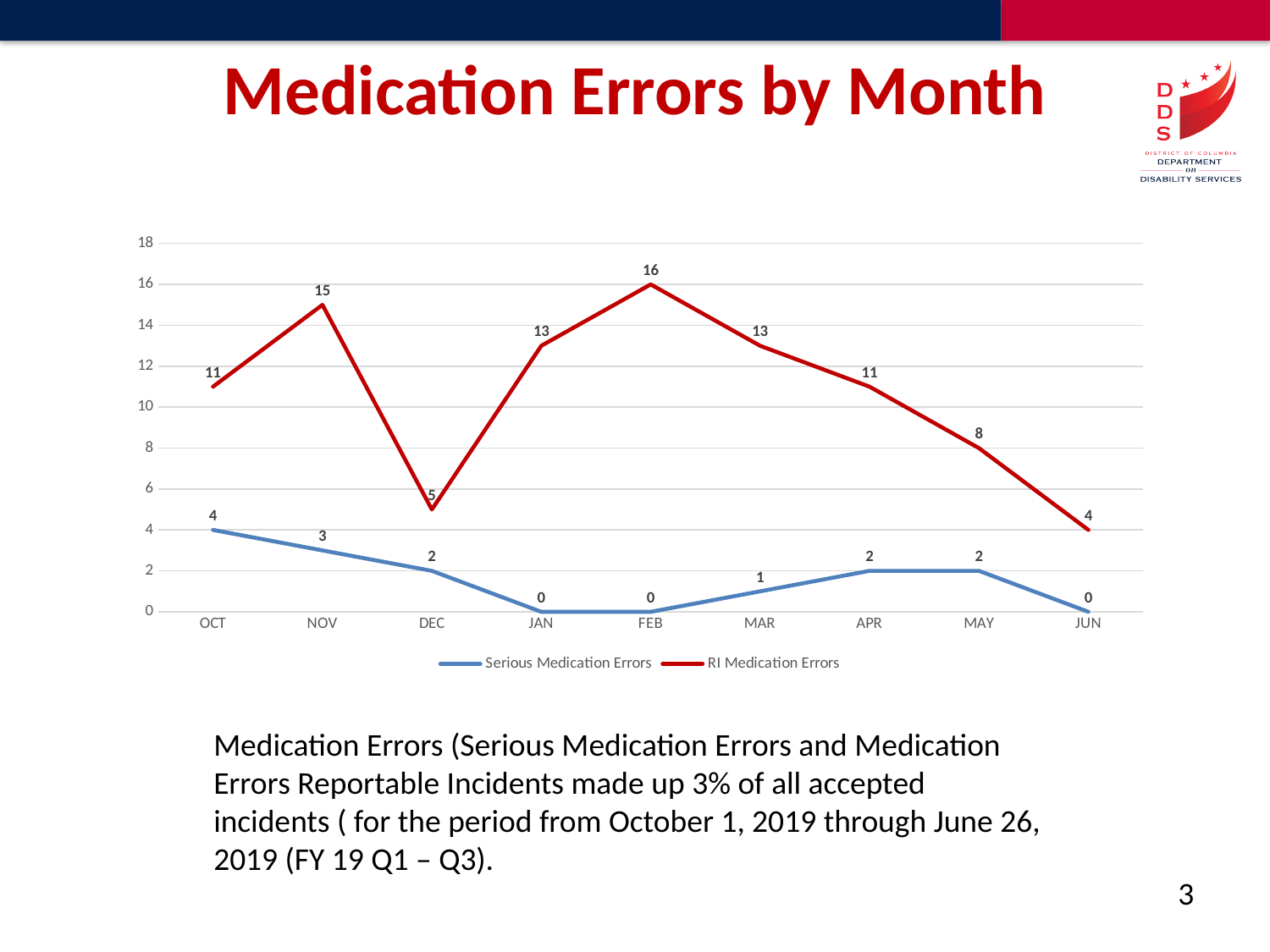

# Medication Errors by Month

### Chart

| Category | Serious Medication Errors | RI Medication Errors |
|---|---|---|
| OCT | 4.0 | 11.0 |
| NOV | 3.0 | 15.0 |
| DEC | 2.0 | 5.0 |
| JAN | 0.0 | 13.0 |
| FEB | 0.0 | 16.0 |
| MAR | 1.0 | 13.0 |
| APR | 2.0 | 11.0 |
| MAY | 2.0 | 8.0 |
| JUN | 0.0 | 4.0 |
Medication Errors (Serious Medication Errors and Medication Errors Reportable Incidents made up 3% of all accepted incidents ( for the period from October 1, 2019 through June 26, 2019 (FY 19 Q1 – Q3).
3